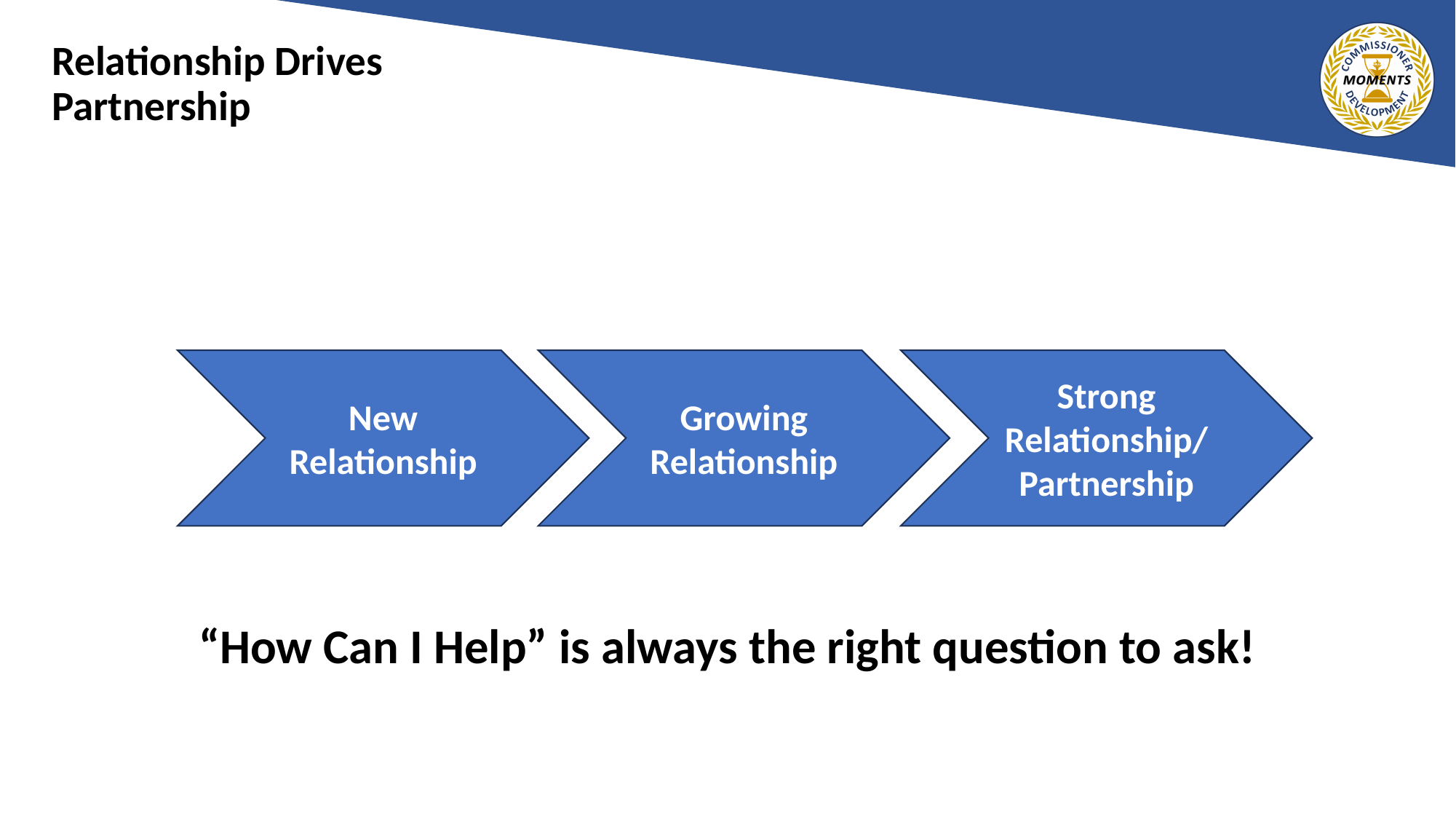

Relationship Drives Partnership
New Relationship
Growing Relationship
Strong Relationship/ Partnership
“How Can I Help” is always the right question to ask!